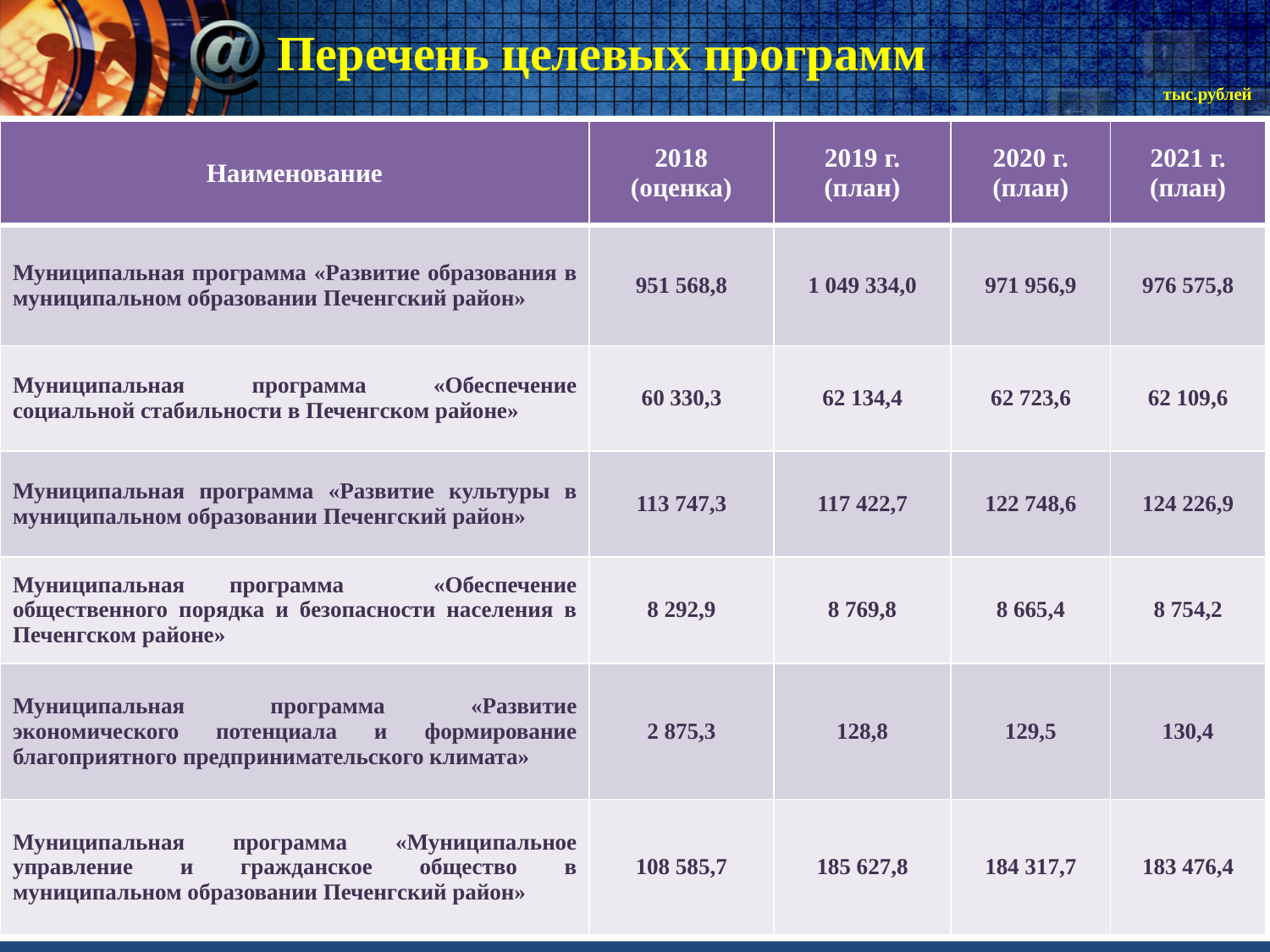

Перечень целевых программ
тыс.рублей
| Наименование | 2018 (оценка) | 2019 г. (план) | 2020 г. (план) | 2021 г. (план) |
| --- | --- | --- | --- | --- |
| Муниципальная программа «Развитие образования в муниципальном образовании Печенгский район» | 951 568,8 | 1 049 334,0 | 971 956,9 | 976 575,8 |
| Муниципальная программа «Обеспечение социальной стабильности в Печенгском районе» | 60 330,3 | 62 134,4 | 62 723,6 | 62 109,6 |
| Муниципальная программа «Развитие культуры в муниципальном образовании Печенгский район» | 113 747,3 | 117 422,7 | 122 748,6 | 124 226,9 |
| Муниципальная программа «Обеспечение общественного порядка и безопасности населения в Печенгском районе» | 8 292,9 | 8 769,8 | 8 665,4 | 8 754,2 |
| Муниципальная программа «Развитие экономического потенциала и формирование благоприятного предпринимательского климата» | 2 875,3 | 128,8 | 129,5 | 130,4 |
| Муниципальная программа «Муниципальное управление и гражданское общество в муниципальном образовании Печенгский район» | 108 585,7 | 185 627,8 | 184 317,7 | 183 476,4 |